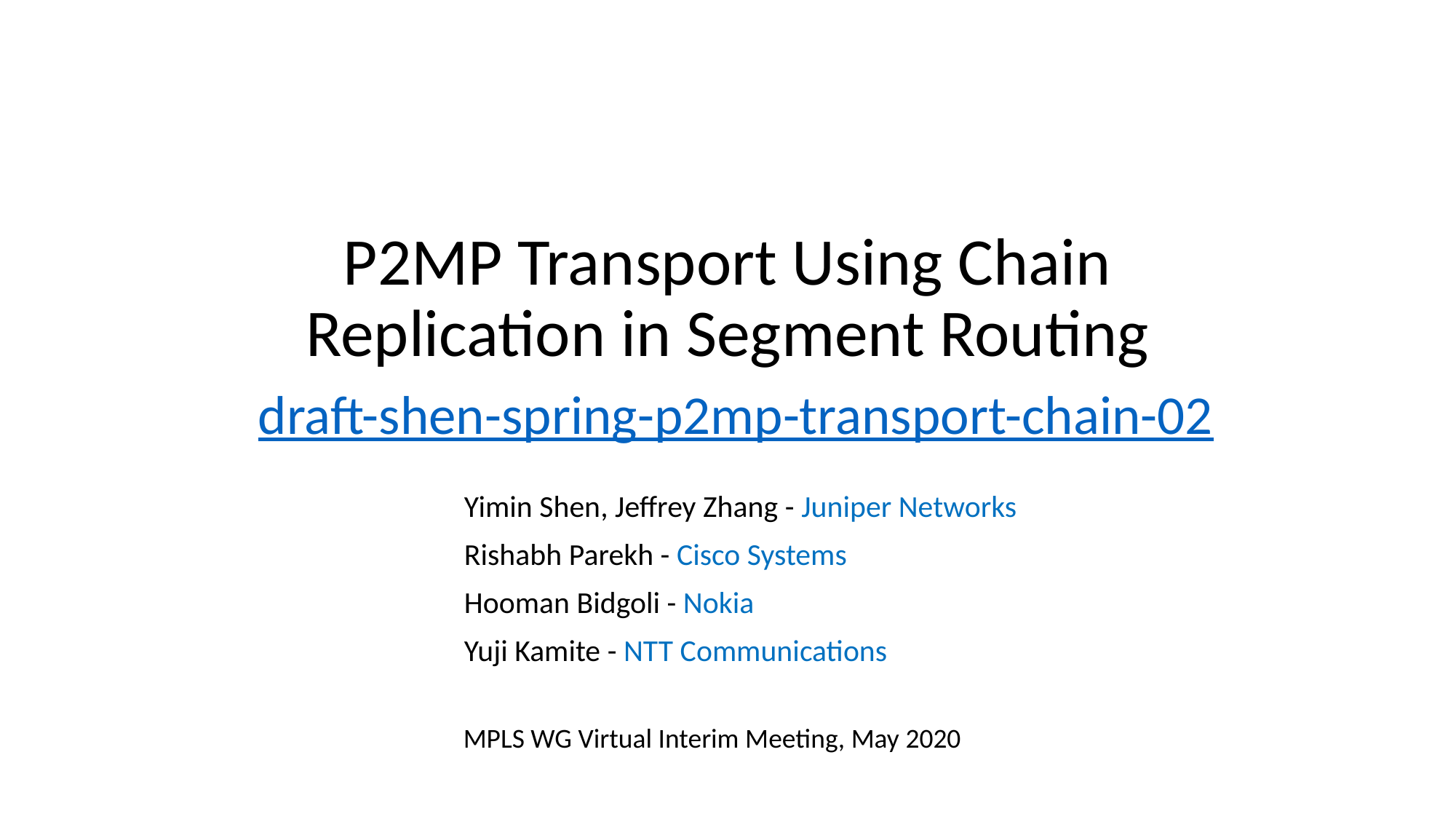

# P2MP Transport Using Chain Replication in Segment Routing draft-shen-spring-p2mp-transport-chain-02
Yimin Shen, Jeffrey Zhang - Juniper Networks
Rishabh Parekh - Cisco Systems
Hooman Bidgoli - Nokia
Yuji Kamite - NTT Communications

MPLS WG Virtual Interim Meeting, May 2020